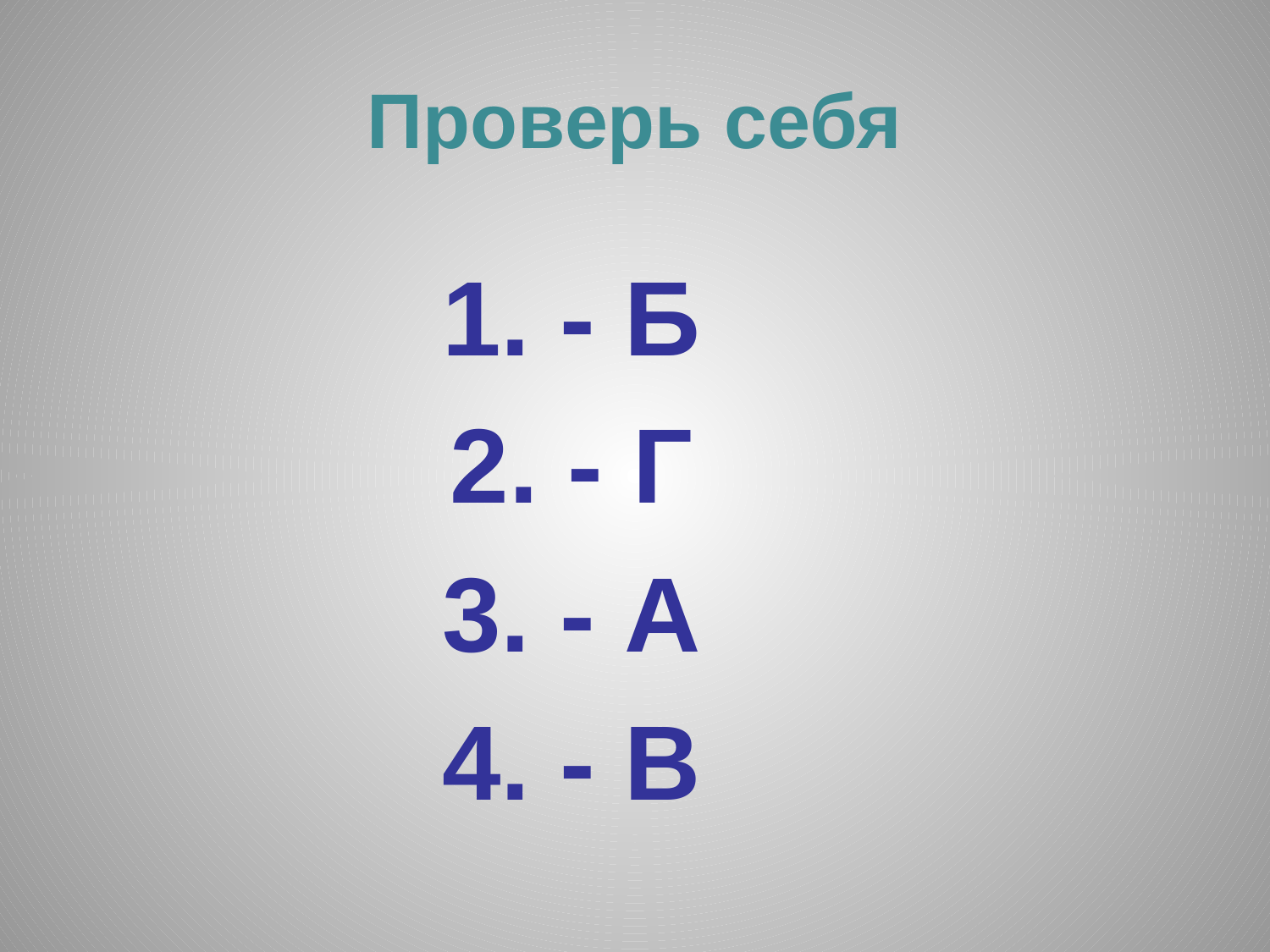

# Проверь себя
 - Б
 - Г
 - А
 - В